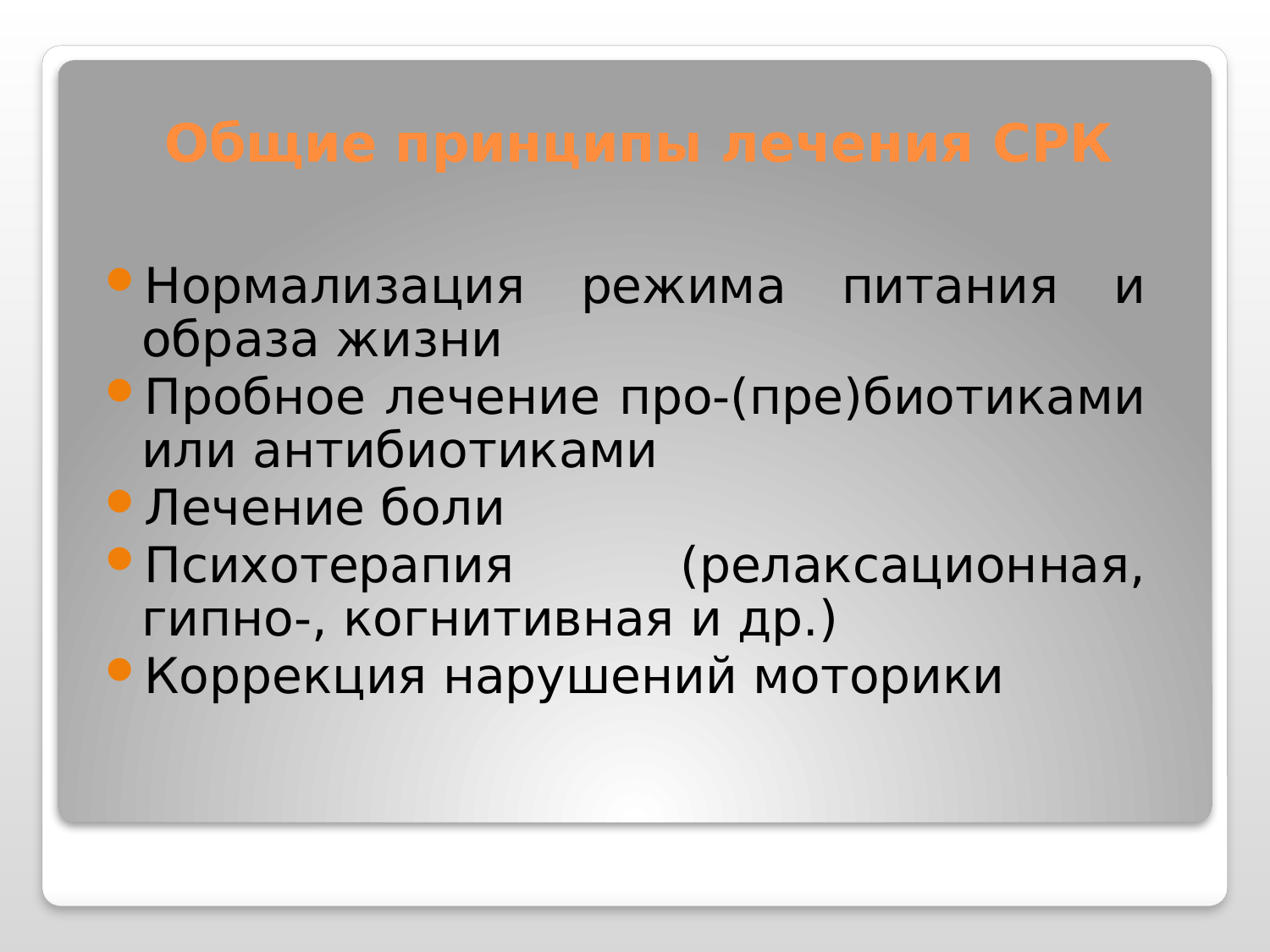

Общие принципы лечения СРК
Нормализация режима питания и образа жизни
Пробное лечение про-(пре)биотиками или антибиотиками
Лечение боли
Психотерапия (релаксационная, гипно-, когнитивная и др.)
Коррекция нарушений моторики